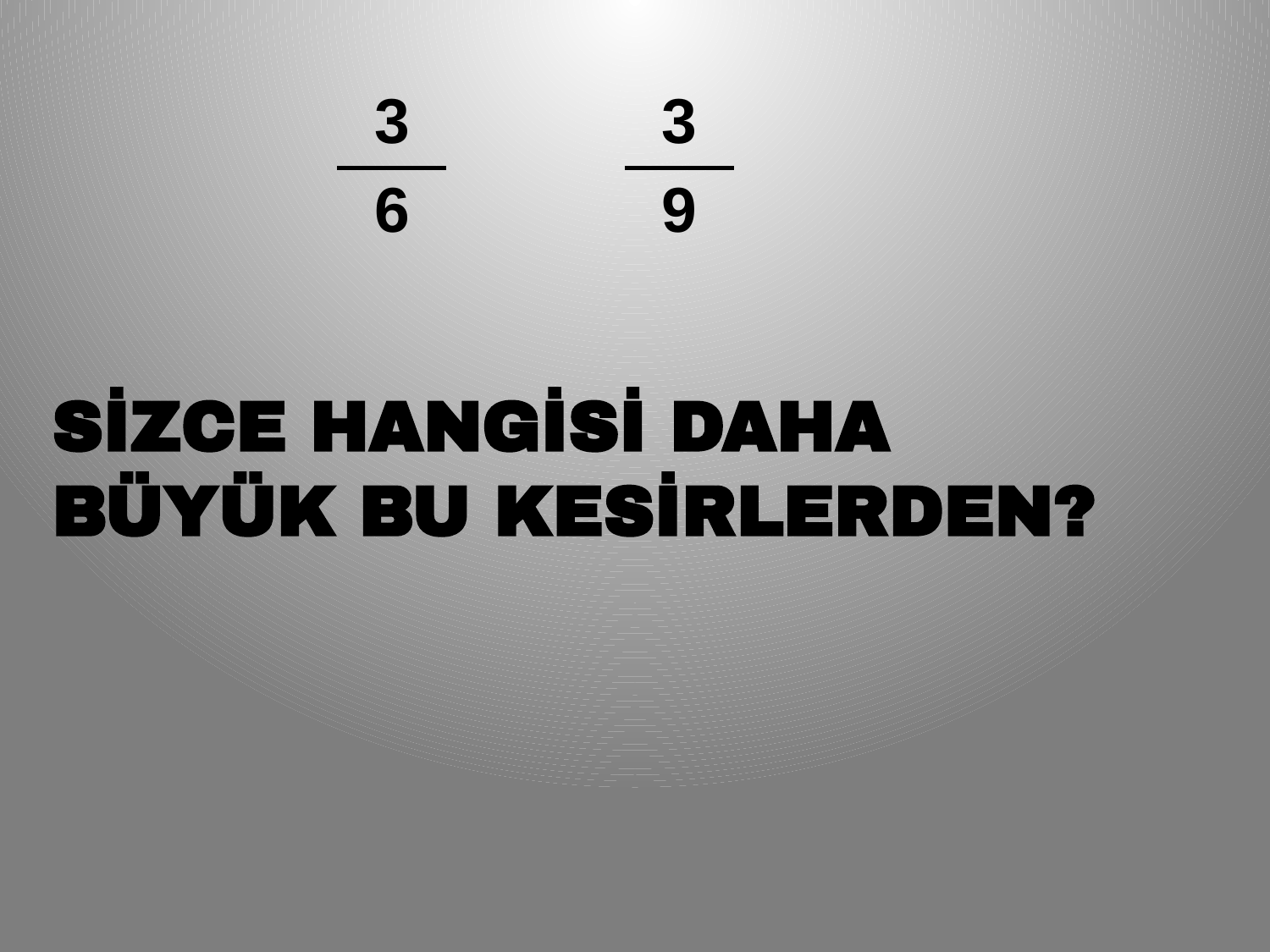

| 3 |
| --- |
| 6 |
| 3 |
| --- |
| 9 |

SİZCE HANGİSİ DAHA
BÜYÜK BU KESİRLERDEN?